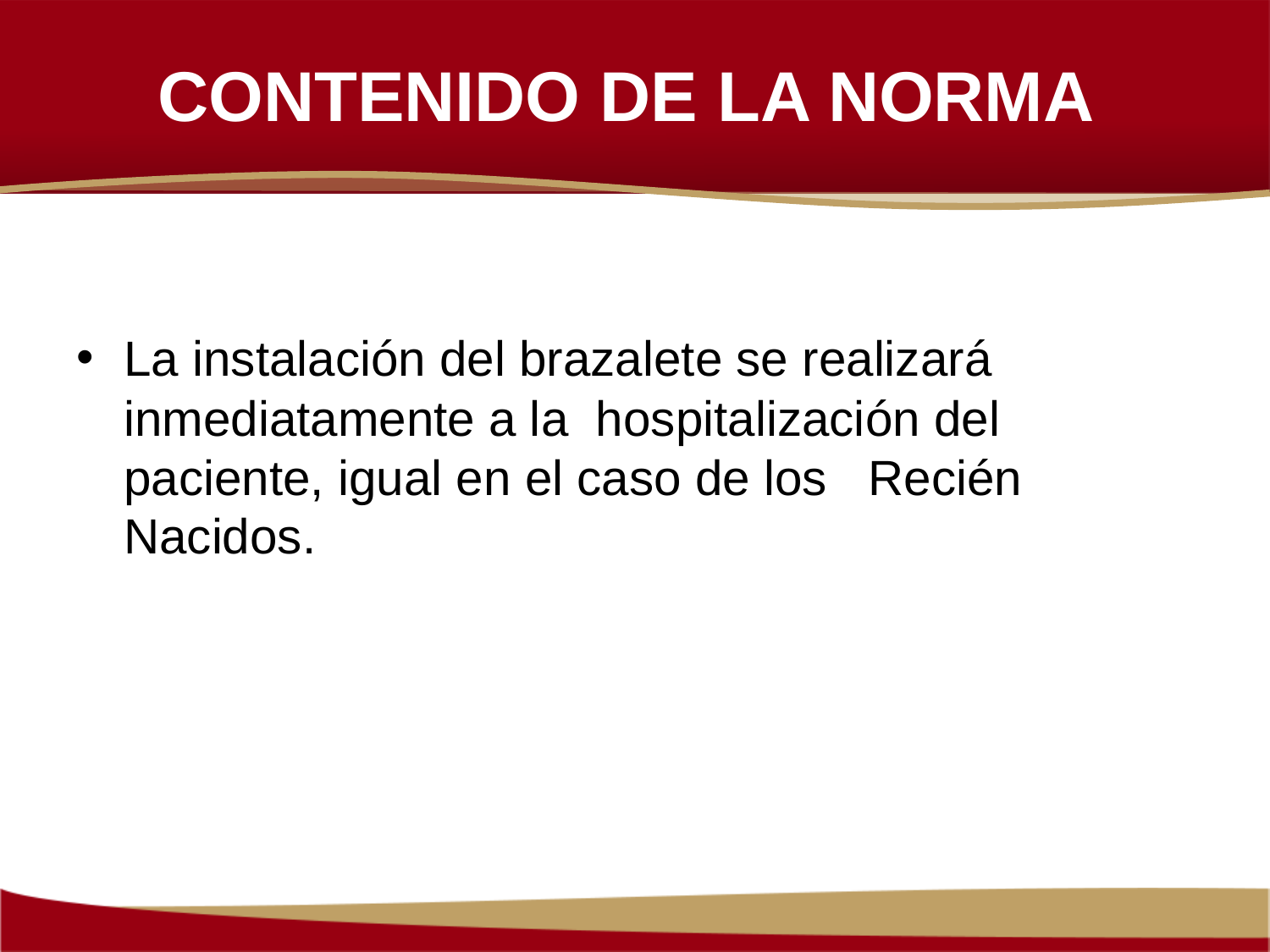

# CONTENIDO DE LA NORMA

La instalación del brazalete se realizará inmediatamente a la  hospitalización del paciente, igual en el caso de los   Recién Nacidos.